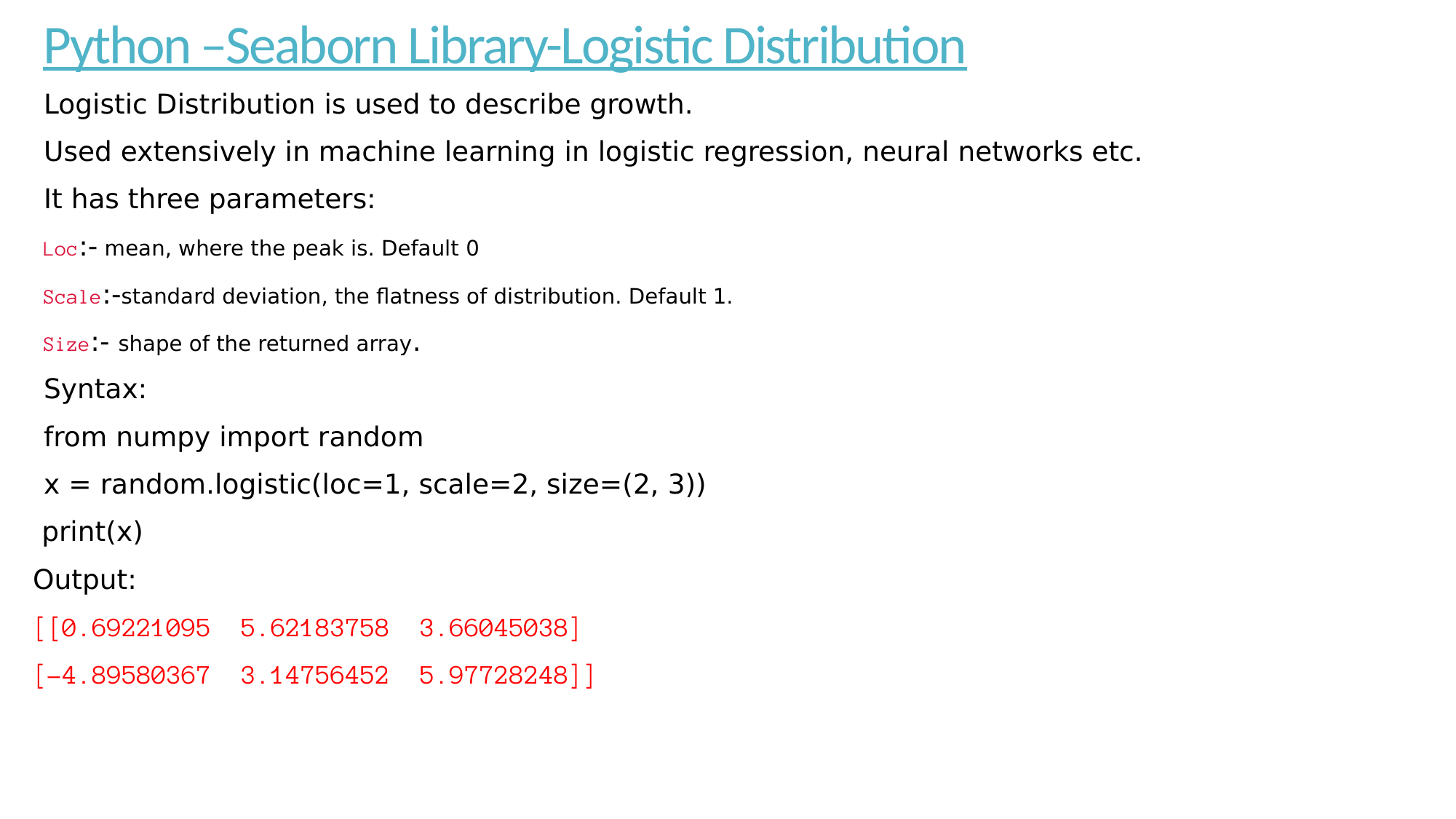

# Python –Seaborn Library-Logistic Distribution
Logistic Distribution is used to describe growth.
Used extensively in machine learning in logistic regression, neural networks etc.
It has three parameters:
Loc:- mean, where the peak is. Default 0
Scale:-standard deviation, the flatness of distribution. Default 1.
Size:- shape of the returned array.
Syntax:
from numpy import random
x = random.logistic(loc=1, scale=2, size=(2, 3))
 print(x)
Output:
[[0.69221095  5.62183758  3.66045038]
[-4.89580367  3.14756452  5.97728248]]